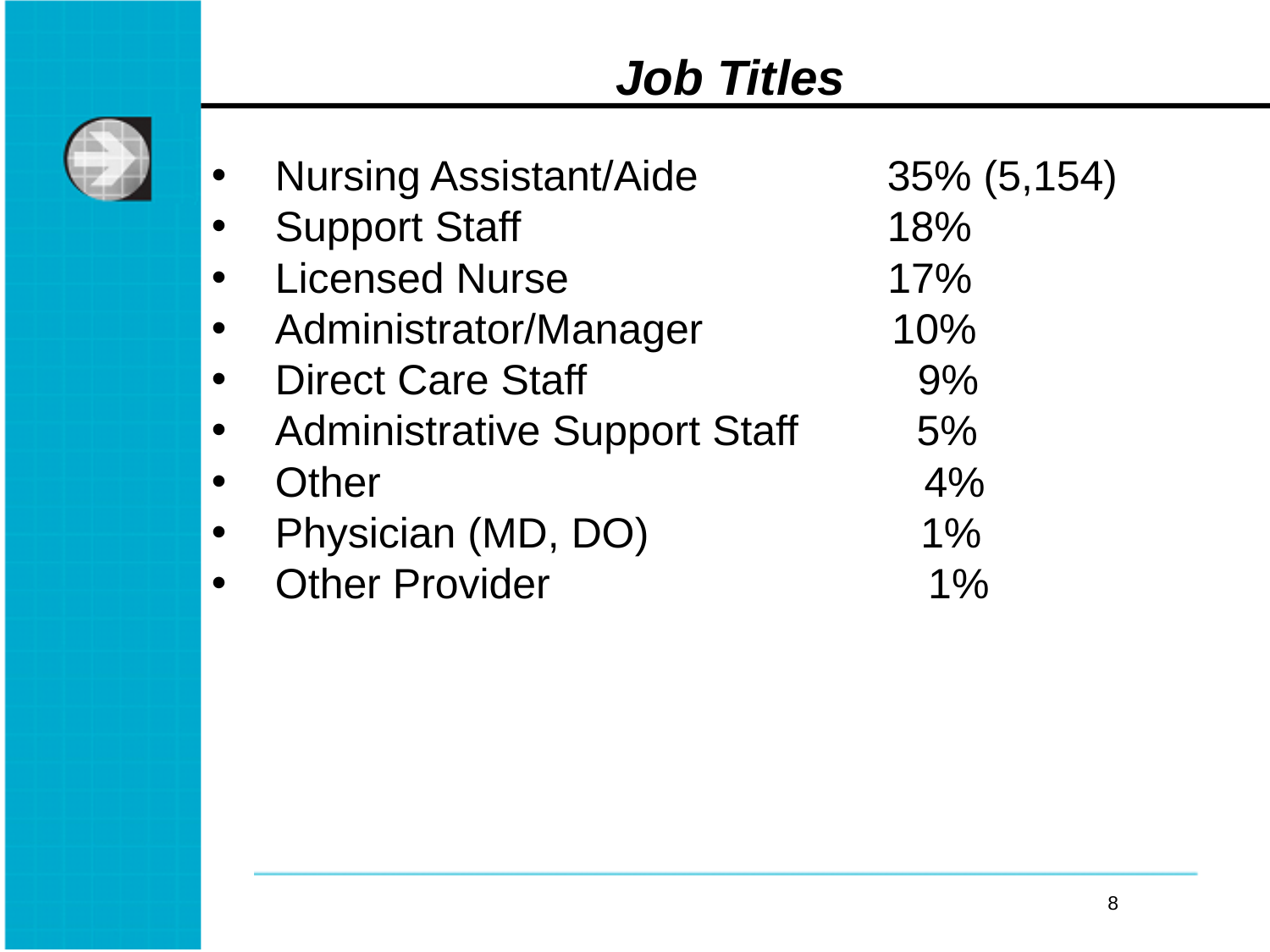

# Job Titles

Nursing Assistant/Aide                35% (5,154)
Support Staff                               18%
Licensed Nurse                           17%
Administrator/Manager                10%
Direct Care Staff                            9%
Administrative Support Staff          5%
Other                                              4%
Physician (MD, DO)                       1%
Other Provider                                1%